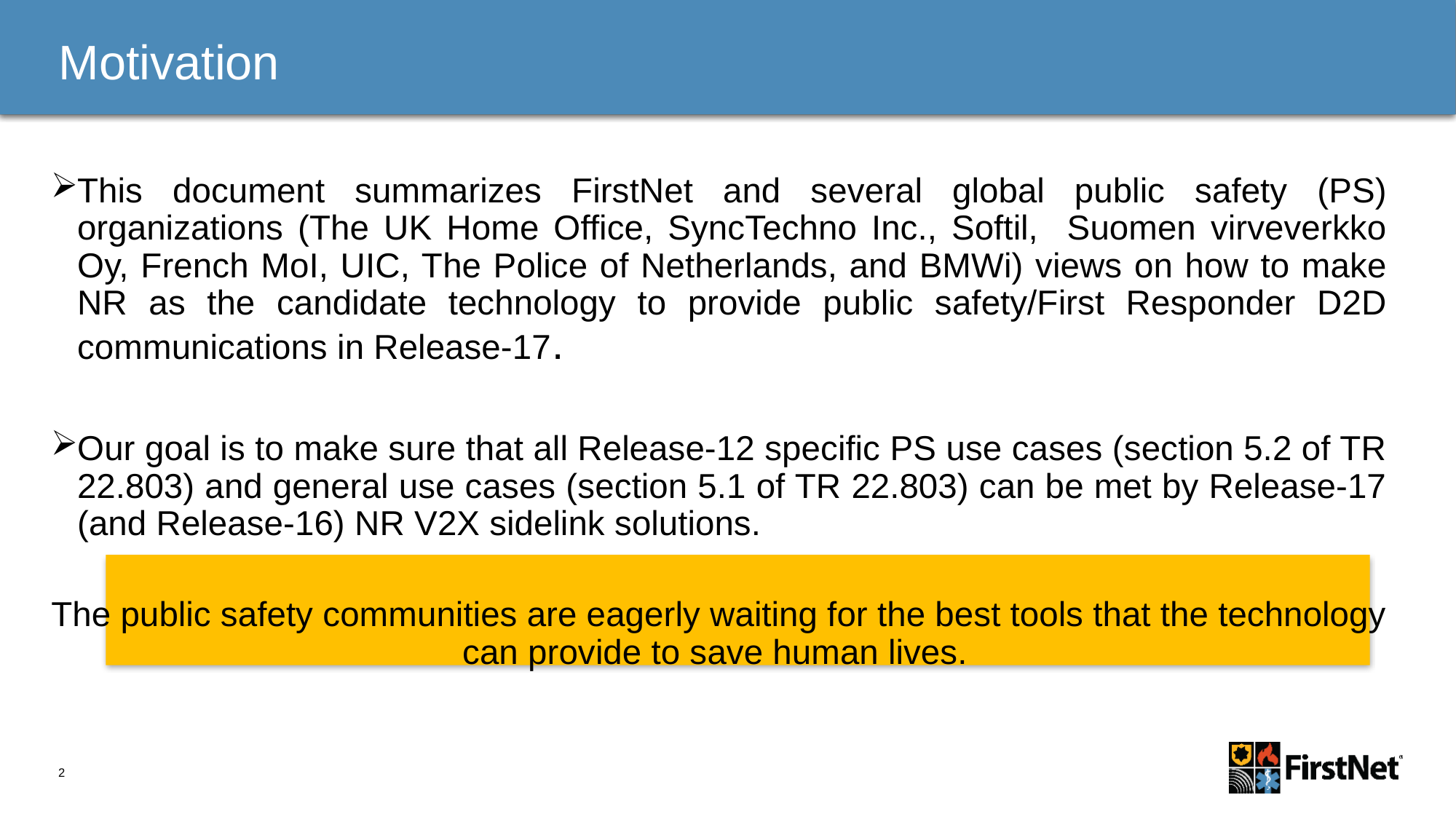

# Motivation
This document summarizes FirstNet and several global public safety (PS) organizations (The UK Home Office, SyncTechno Inc., Softil,  Suomen virveverkko Oy, French MoI, UIC, The Police of Netherlands, and BMWi) views on how to make NR as the candidate technology to provide public safety/First Responder D2D communications in Release-17.

Our goal is to make sure that all Release-12 specific PS use cases (section 5.2 of TR 22.803) and general use cases (section 5.1 of TR 22.803) can be met by Release-17 (and Release-16) NR V2X sidelink solutions.

The public safety communities are eagerly waiting for the best tools that the technology can provide to save human lives.

2